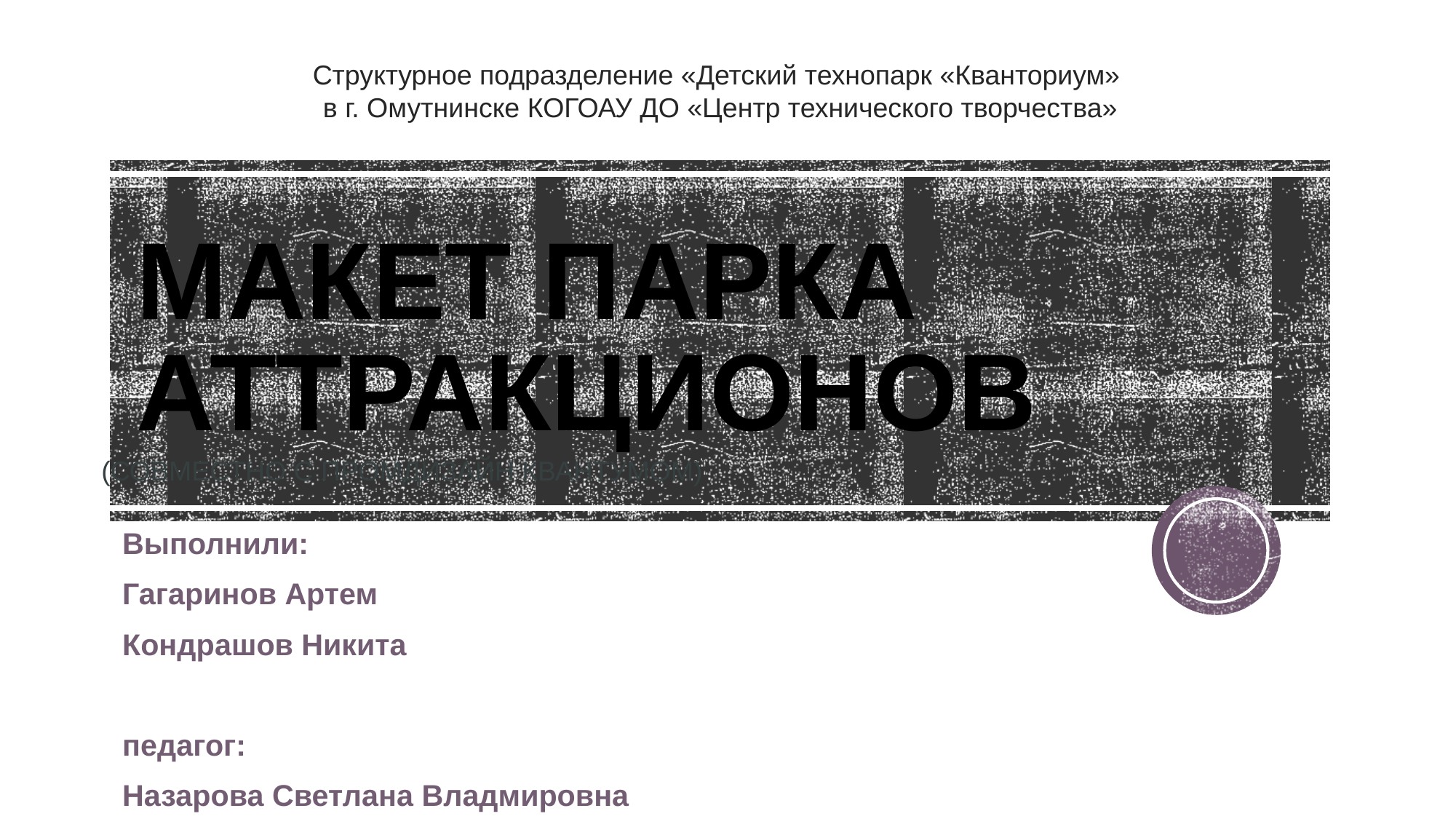

Структурное подразделение «Детский технопарк «Кванториум»
в г. Омутнинске КОГОАУ ДО «Центр технического творчества»
# МАКЕТ ПАРКА АТТРАКЦИОНОВ
(СОВМЕСТНО С ПРОМДИЗАЙН КВАНТУМОМ)
Выполнили:
Гагаринов Артем
Кондрашов Никита

педагог:
Назарова Светлана Владмировна